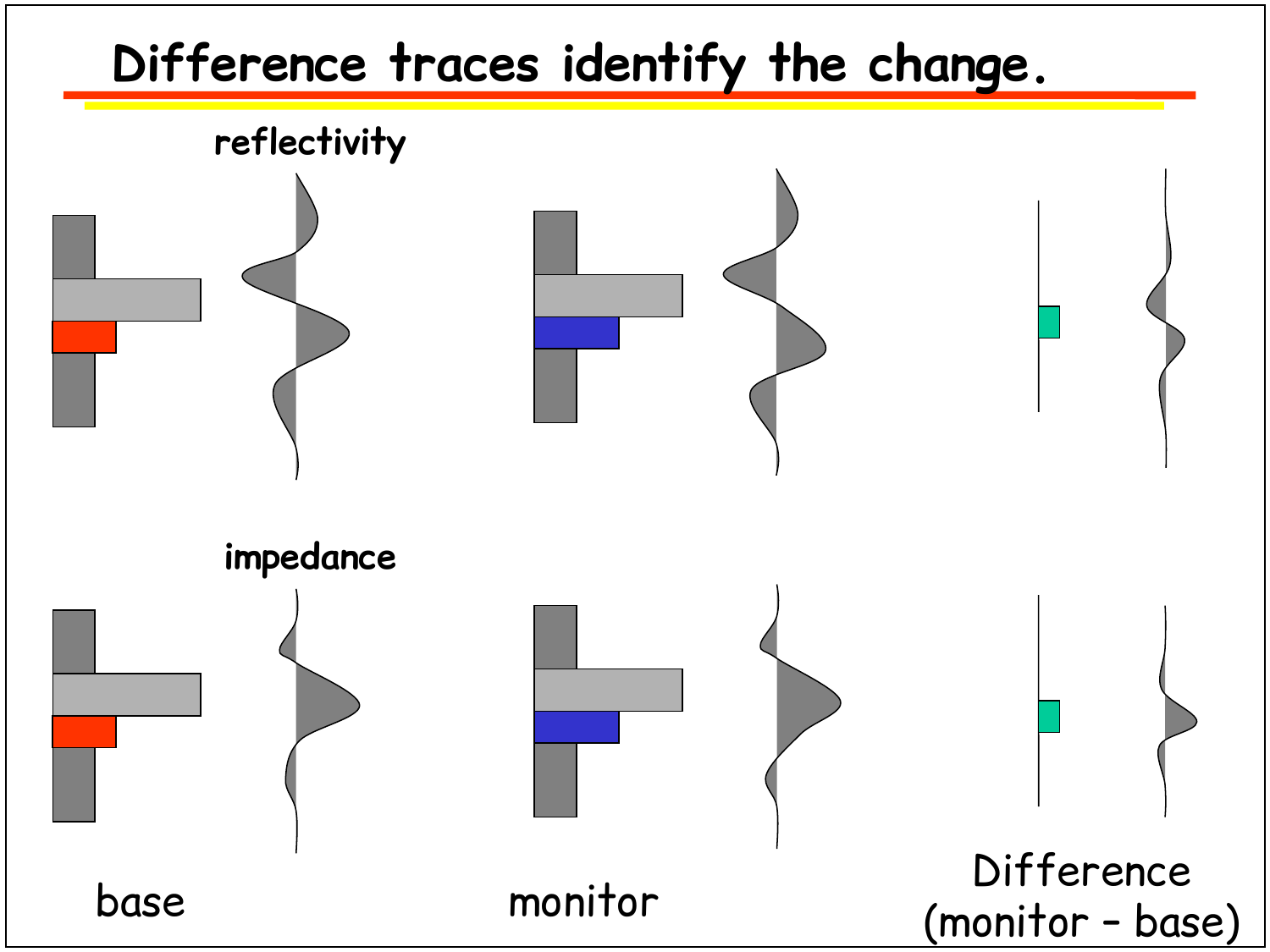

Difference traces identify the change.
reflectivity

impedance
Difference
(monitor – base)
base
monitor